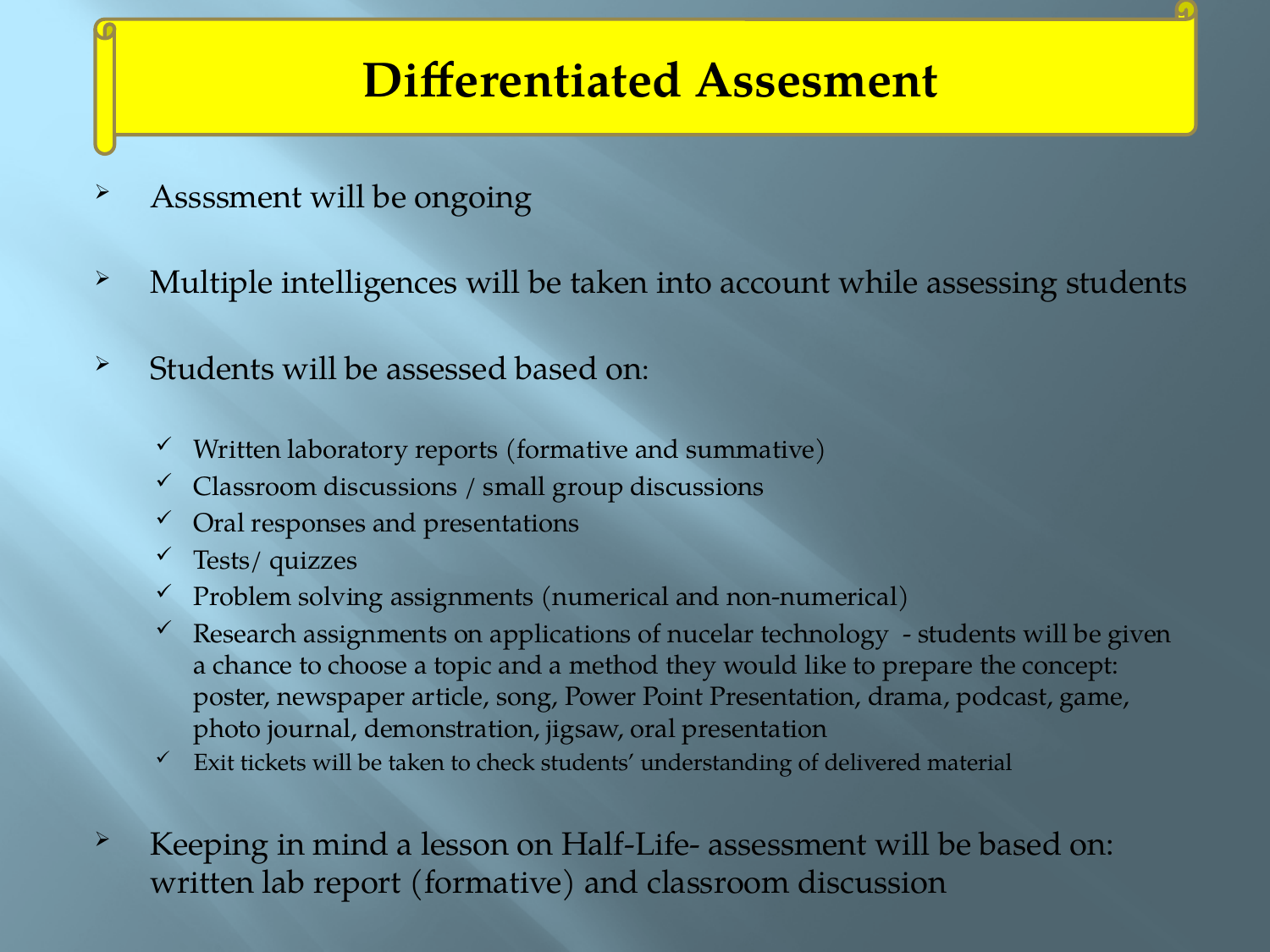

Differentiated Assesment
Assssment will be ongoing

Multiple intelligences will be taken into account while assessing students

Students will be assessed based on:

Written laboratory reports (formative and summative)
Classroom discussions / small group discussions
Oral responses and presentations
Tests/ quizzes
Problem solving assignments (numerical and non-numerical)
Research assignments on applications of nucelar technology  - students will be given  a chance to choose a topic and a method they would like to prepare the concept: poster, newspaper article, song, Power Point Presentation, drama, podcast, game, photo journal, demonstration, jigsaw, oral presentation
Exit tickets will be taken to check students’ understanding of delivered material

Keeping in mind a lesson on Half-Life- assessment will be based on: written lab report (formative) and classroom discussion